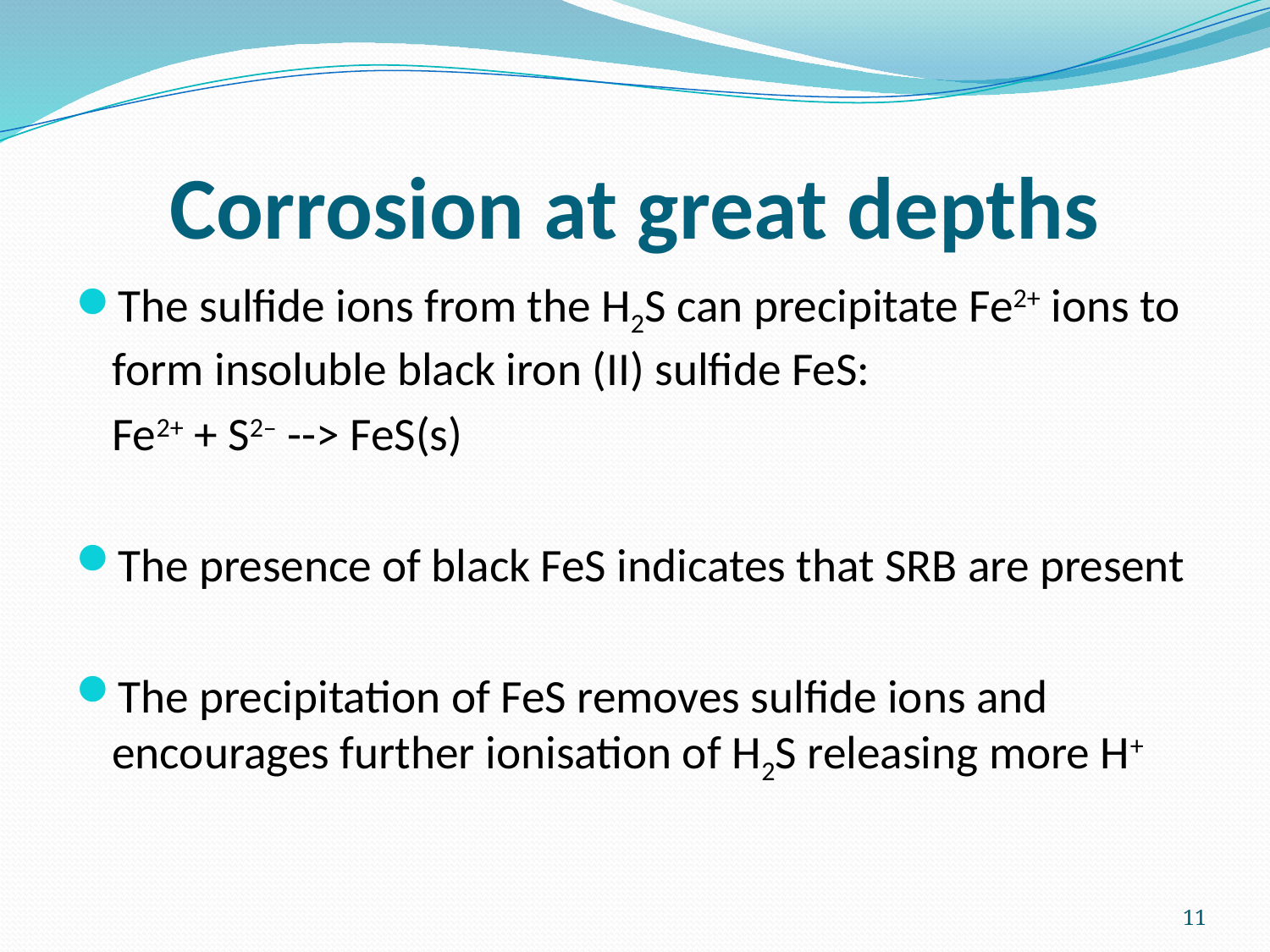

# Corrosion at great depths
The sulfide ions from the H2S can precipitate Fe2+ ions to form insoluble black iron (II) sulfide FeS:
	Fe2+ + S2– --> FeS(s)

The presence of black FeS indicates that SRB are present

The precipitation of FeS removes sulfide ions and encourages further ionisation of H2S releasing more H+

11